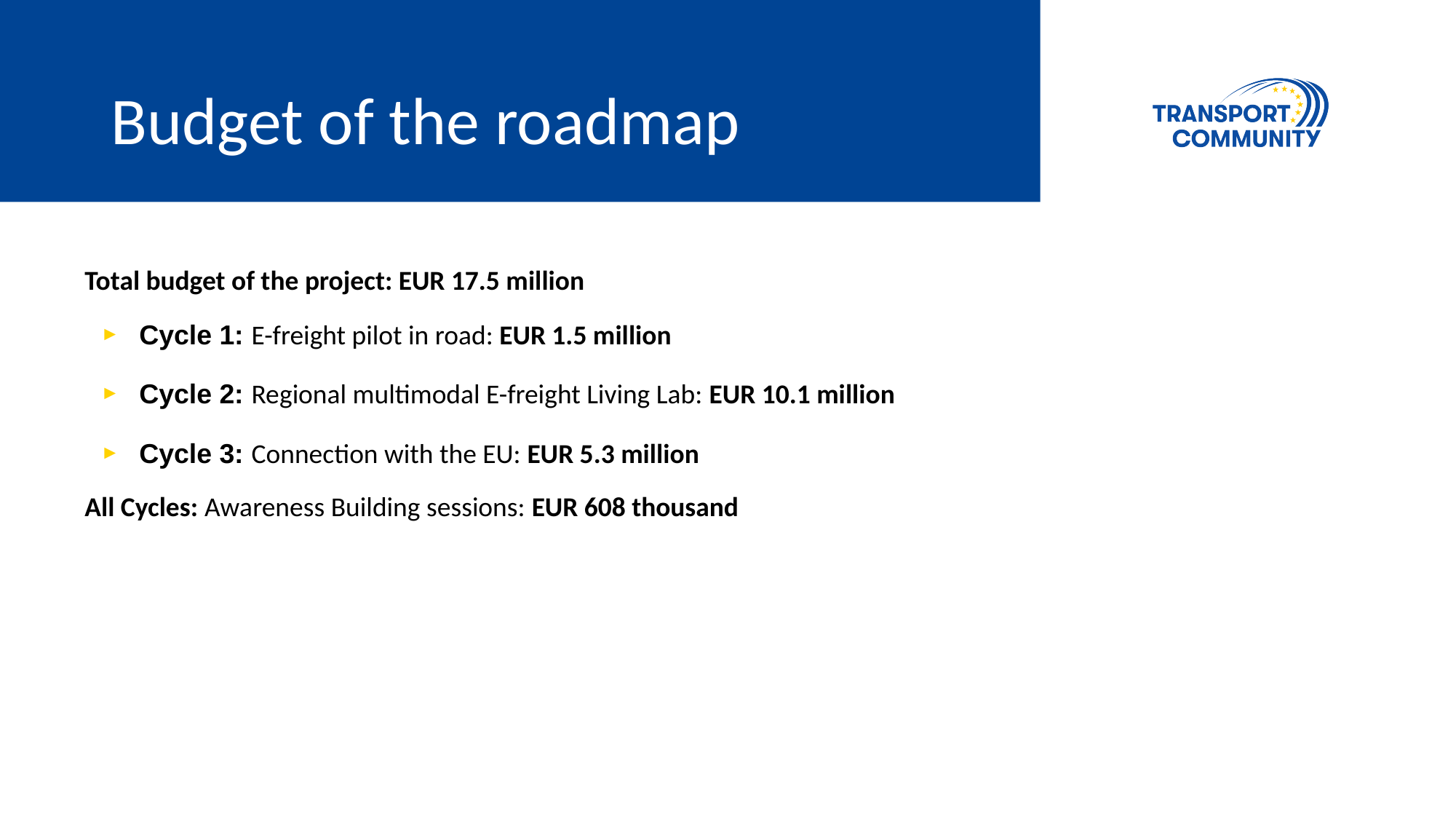

# Budget of the roadmap
Total budget of the project: EUR 17.5 million
Cycle 1: E-freight pilot in road: EUR 1.5 million
Cycle 2: Regional multimodal E-freight Living Lab: EUR 10.1 million
Cycle 3: Connection with the EU: EUR 5.3 million
All Cycles: Awareness Building sessions: EUR 608 thousand